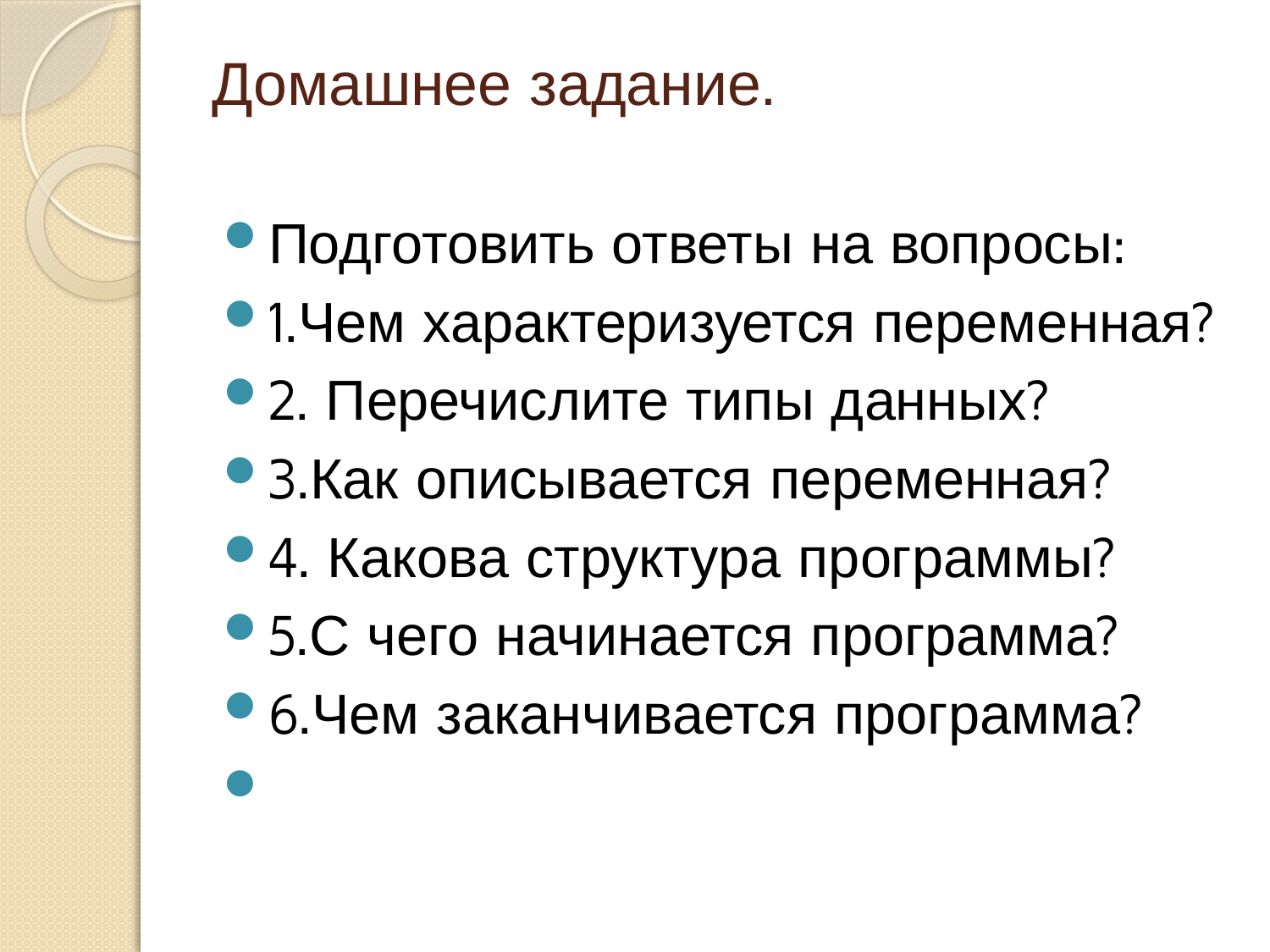

# Домашнее задание.
Подготовить ответы на вопросы:
1.Чем характеризуется переменная?
2. Перечислите типы данных?
3.Как описывается переменная?
4. Какова структура программы?
5.С чего начинается программа?
6.Чем заканчивается программа?